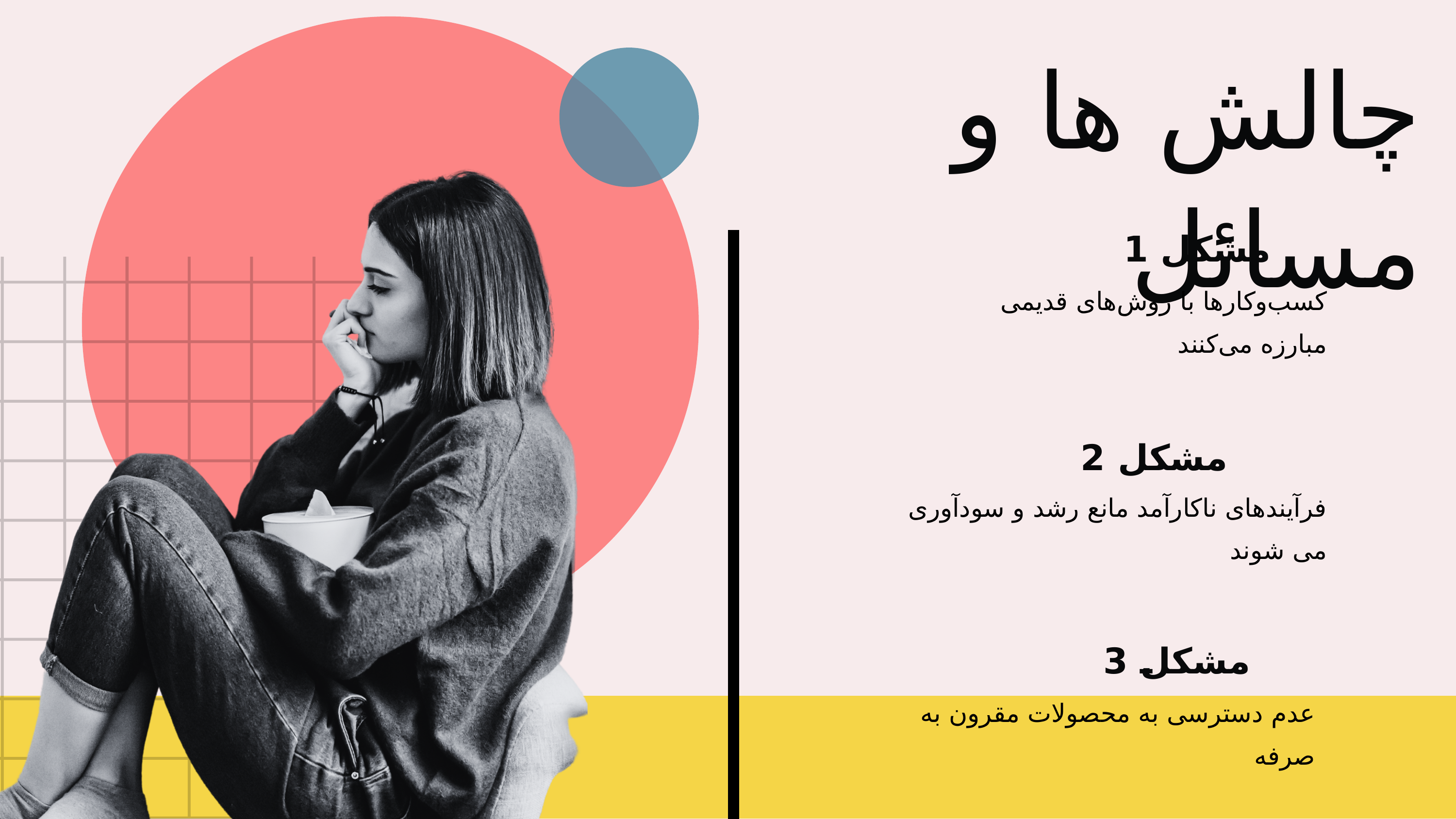

چالش ها و مسائل

مشکل 1
کسب‌وکارها با روش‌های قدیمی مبارزه می‌کنند

مشکل 2
فرآیندهای ناکارآمد مانع رشد و سودآوری می شوند
مشکل 3
عدم دسترسی به محصولات مقرون به صرفه